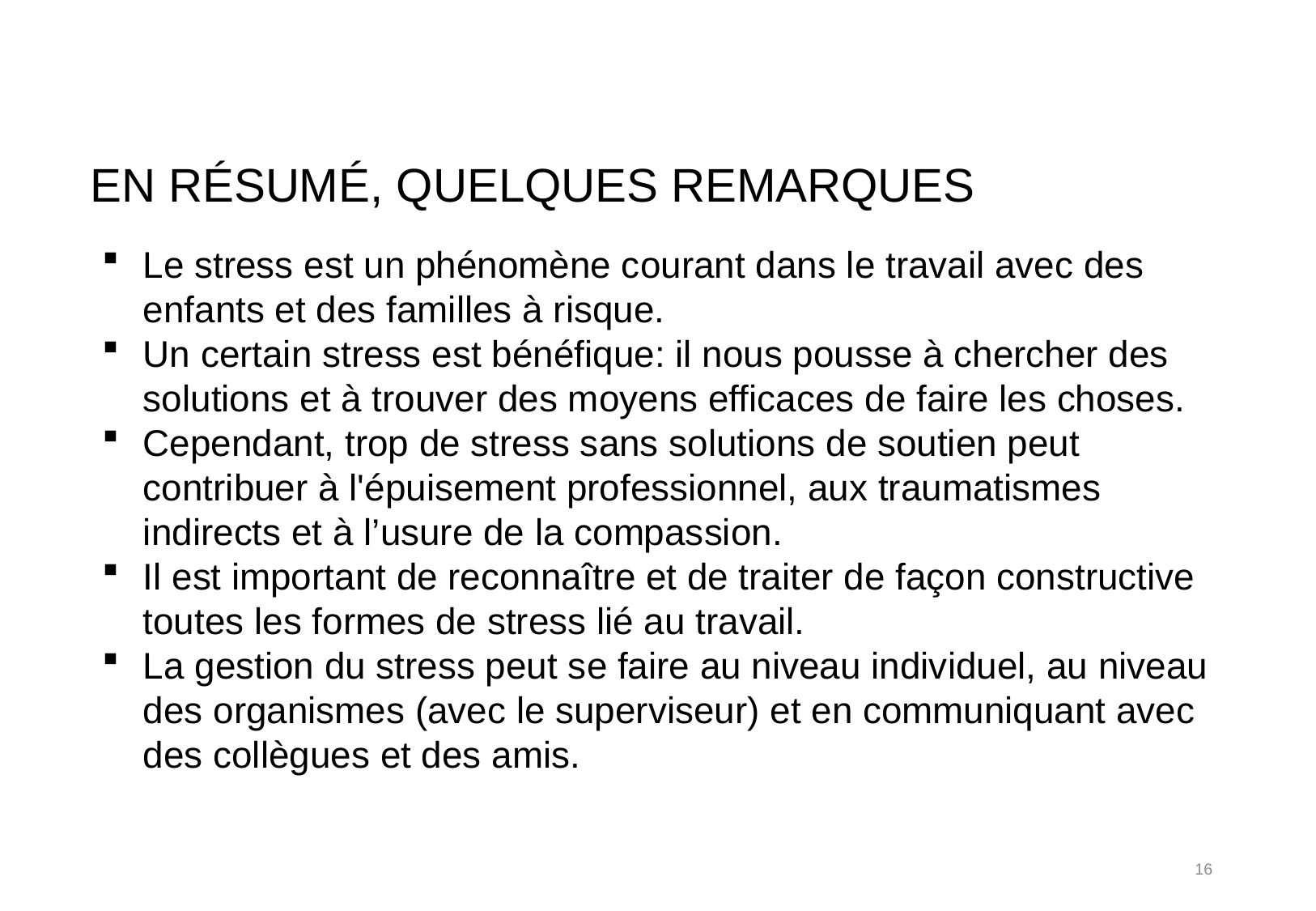

# En résumé, quelques remarques
Le stress est un phénomène courant dans le travail avec des enfants et des familles à risque.
Un certain stress est bénéfique: il nous pousse à chercher des solutions et à trouver des moyens efficaces de faire les choses.
Cependant, trop de stress sans solutions de soutien peut contribuer à l'épuisement professionnel, aux traumatismes indirects et à l’usure de la compassion.
Il est important de reconnaître et de traiter de façon constructive toutes les formes de stress lié au travail.
La gestion du stress peut se faire au niveau individuel, au niveau des organismes (avec le superviseur) et en communiquant avec des collègues et des amis.
16